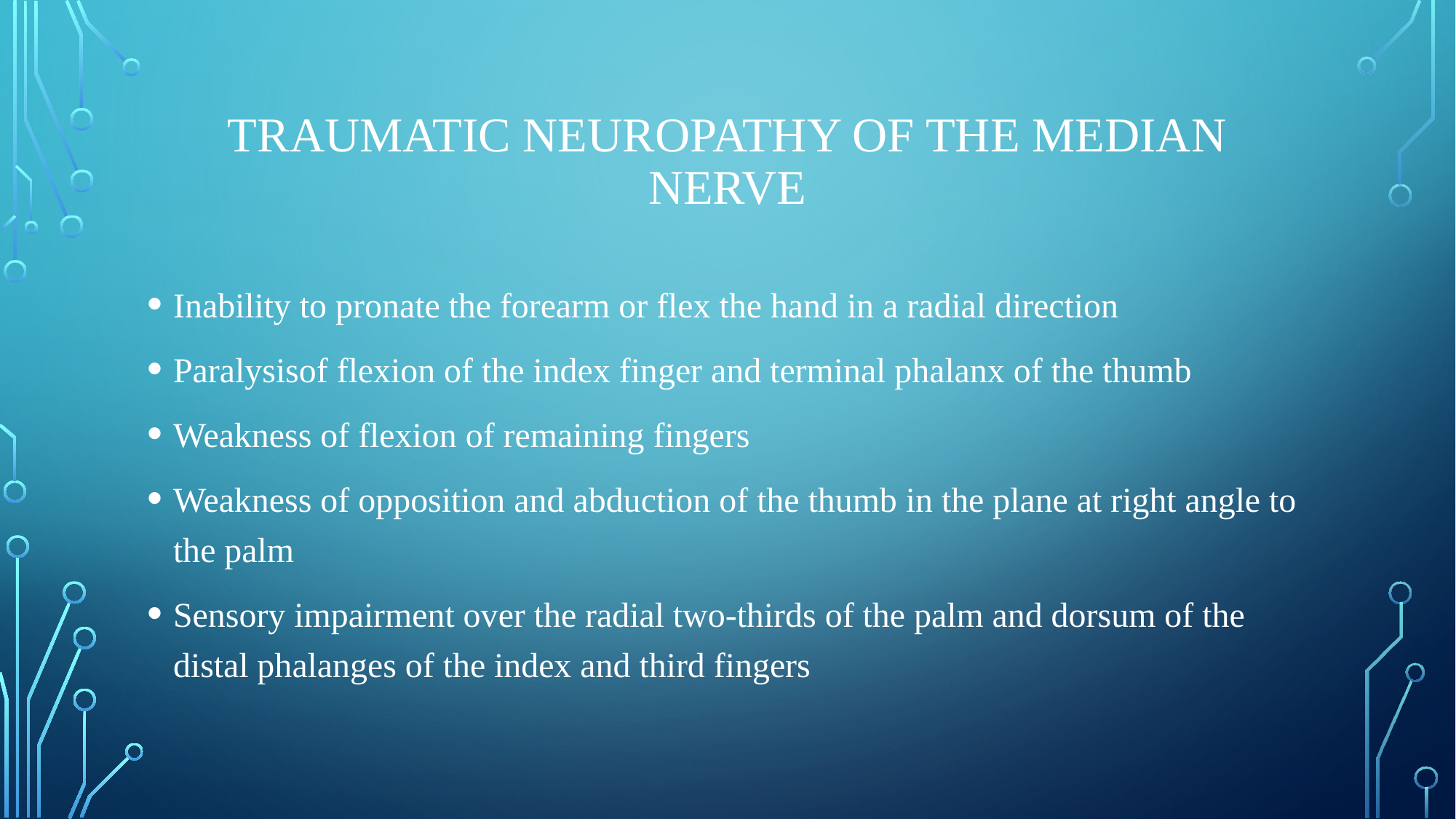

# Traumatic neuropathy of the Median nerve
Inability to pronate the forearm or flex the hand in a radial direction
Paralysisof flexion of the index finger and terminal phalanx of the thumb
Weakness of flexion of remaining fingers
Weakness of opposition and abduction of the thumb in the plane at right angle to the palm
Sensory impairment over the radial two-thirds of the palm and dorsum of the distal phalanges of the index and third fingers